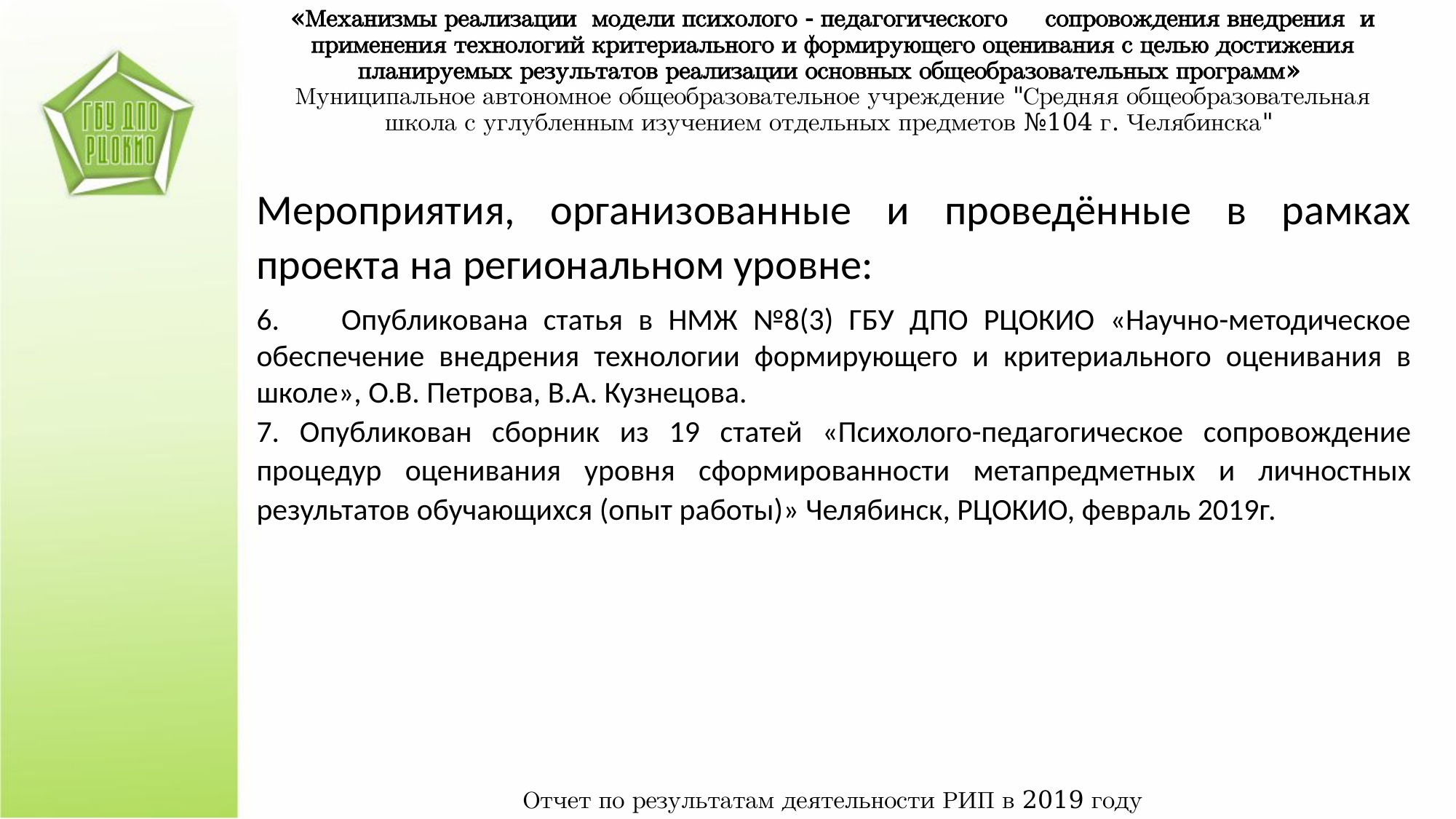

«Механизмы реализации  модели психолого - педагогического     сопровождения внедрения  и применения технологий критериального и формирующего оценивания с целью достижения планируемых результатов реализации основных общеобразовательных программ»
Муниципальное автономное общеобразовательное учреждение "Средняя общеобразовательная школа с углубленным изучением отдельных предметов №104 г. Челябинска"
Мероприятия, организованные и проведённые в рамках проекта на региональном уровне:
6.    Опубликована статья в НМЖ №8(3) ГБУ ДПО РЦОКИО «Научно-методическое обеспечение внедрения технологии формирующего и критериального оценивания в школе», О.В. Петрова, В.А. Кузнецова.
7. Опубликован сборник из 19 статей «Психолого-педагогическое сопровождение процедур оценивания уровня сформированности метапредметных и личностных результатов обучающихся (опыт работы)» Челябинск, РЦОКИО, февраль 2019г.

Отчет по результатам деятельности РИП в 2019 году